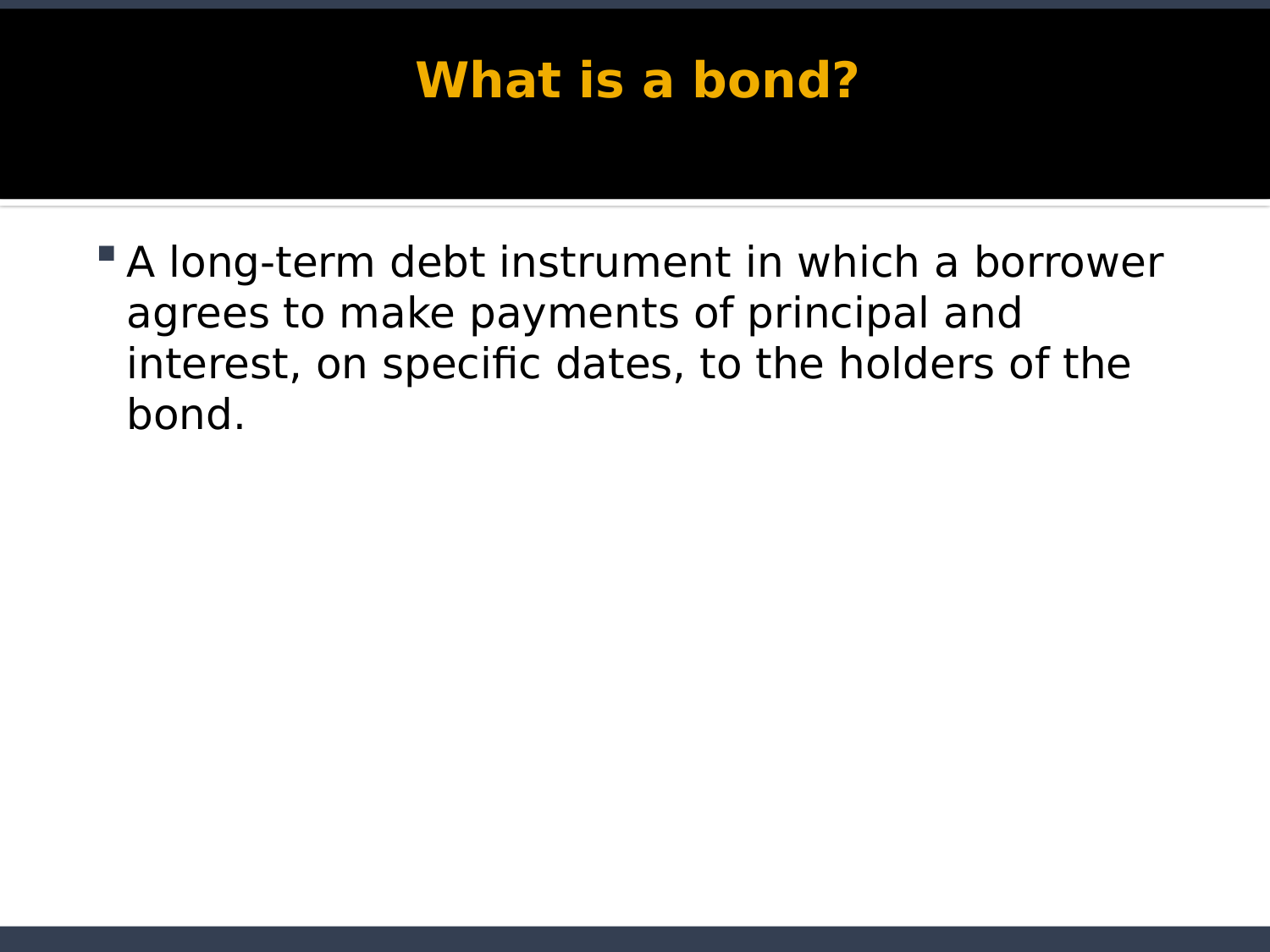

# What is a bond?
A long-term debt instrument in which a borrower agrees to make payments of principal and interest, on specific dates, to the holders of the bond.